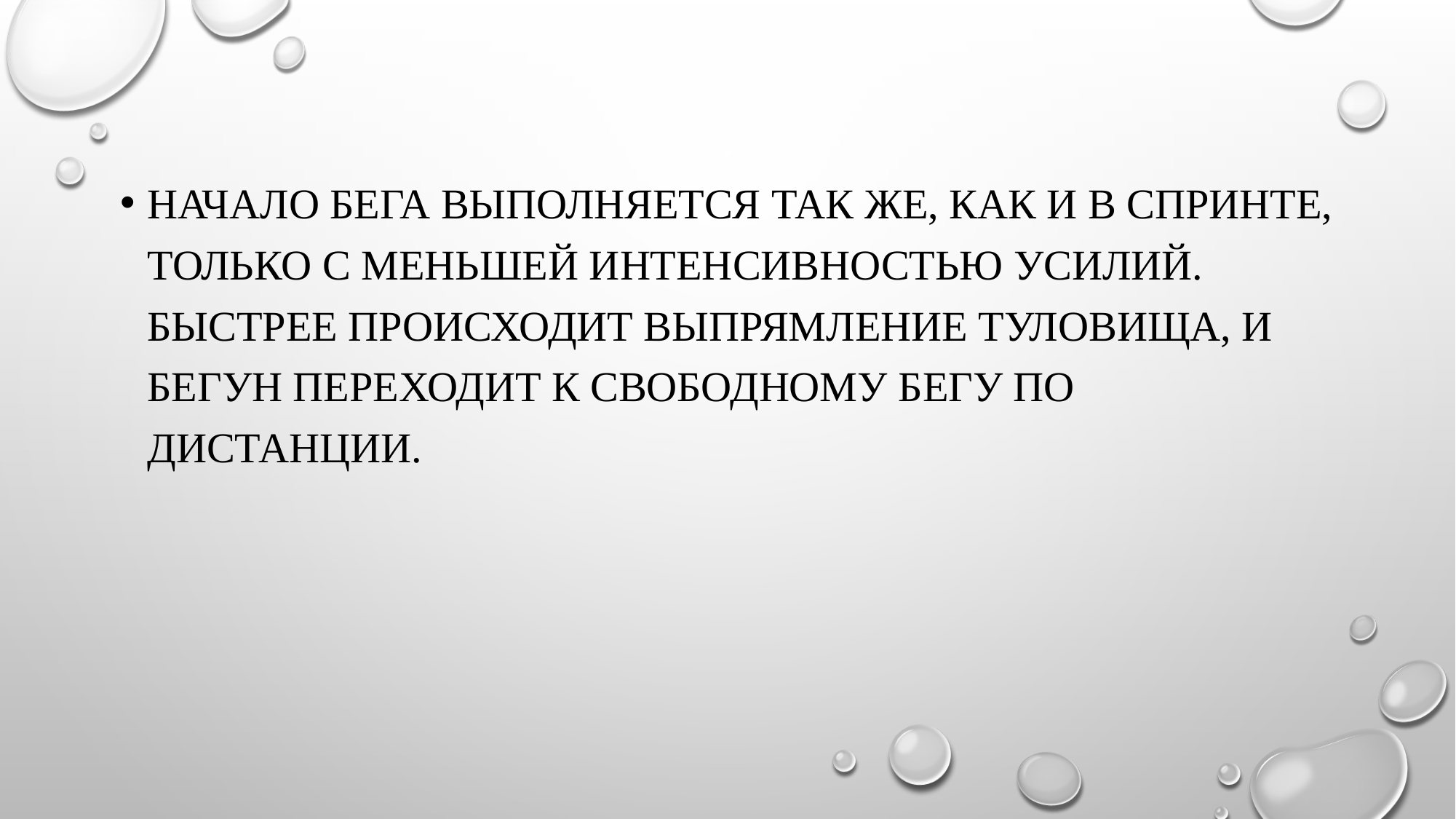

Начало бега выполняется так же, как и в спринте, только с меньшей интенсивностью усилий. Быстрее происходит выпрямление туловища, и бегун переходит к свободному бегу по дистанции.